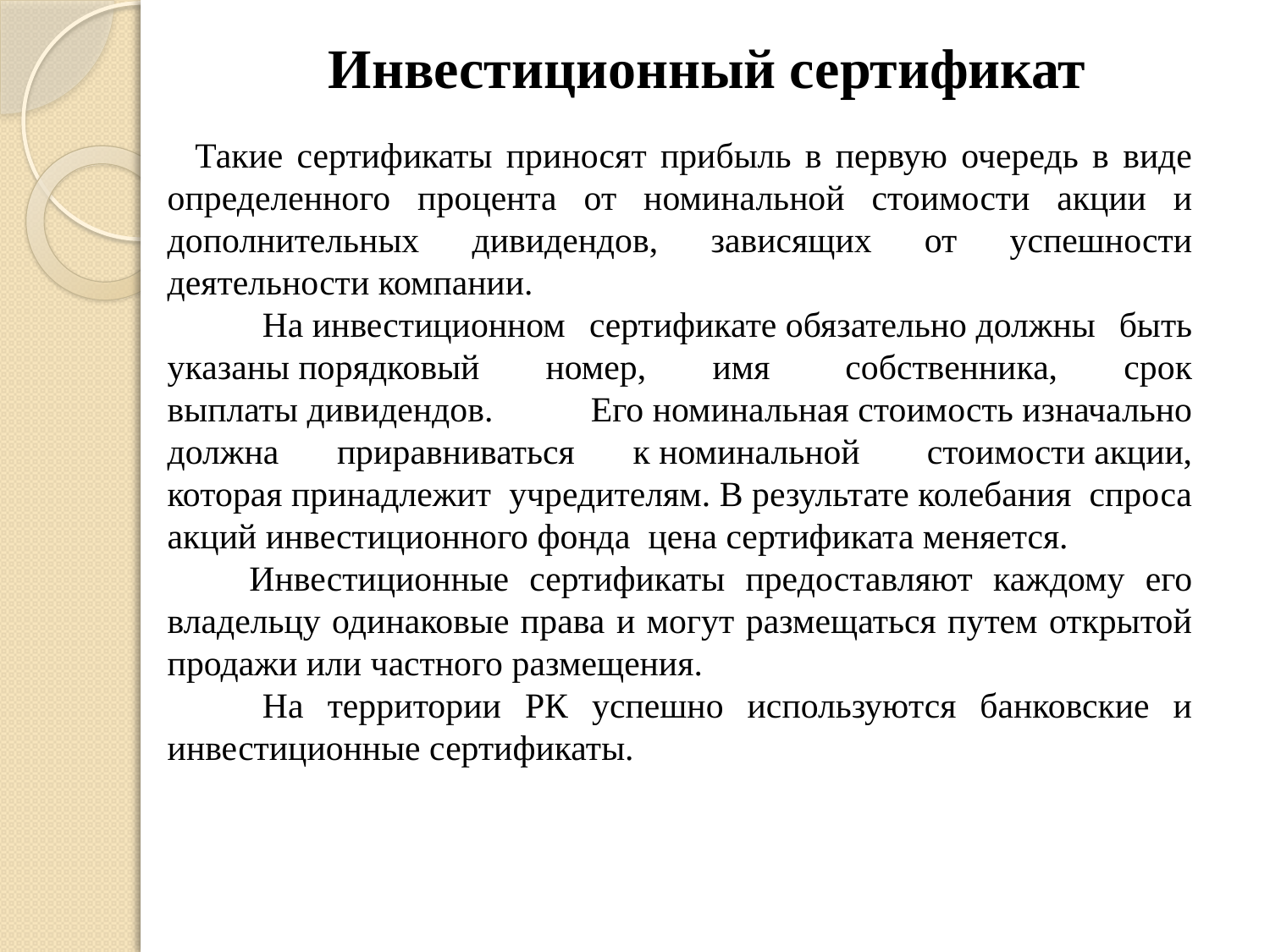

# Инвестиционный сертификат
  Такие сертификаты приносят прибыль в первую очередь в виде определенного процента от номинальной стоимости акции и дополнительных дивидендов, зависящих от успешности деятельности компании.
    На инвестиционном сертификате обязательно должны быть указаны порядковый номер, имя  собственника, срок выплаты дивидендов. Его номинальная стоимость изначально должна приравниваться к номинальной  стоимости акции, которая принадлежит  учредителям. В результате колебания  спроса акций инвестиционного фонда  цена сертификата меняется.
    Инвестиционные сертификаты предоставляют каждому его владельцу одинаковые права и могут размещаться путем открытой продажи или частного размещения.
    На территории РК успешно используются банковские и инвестиционные сертификаты.